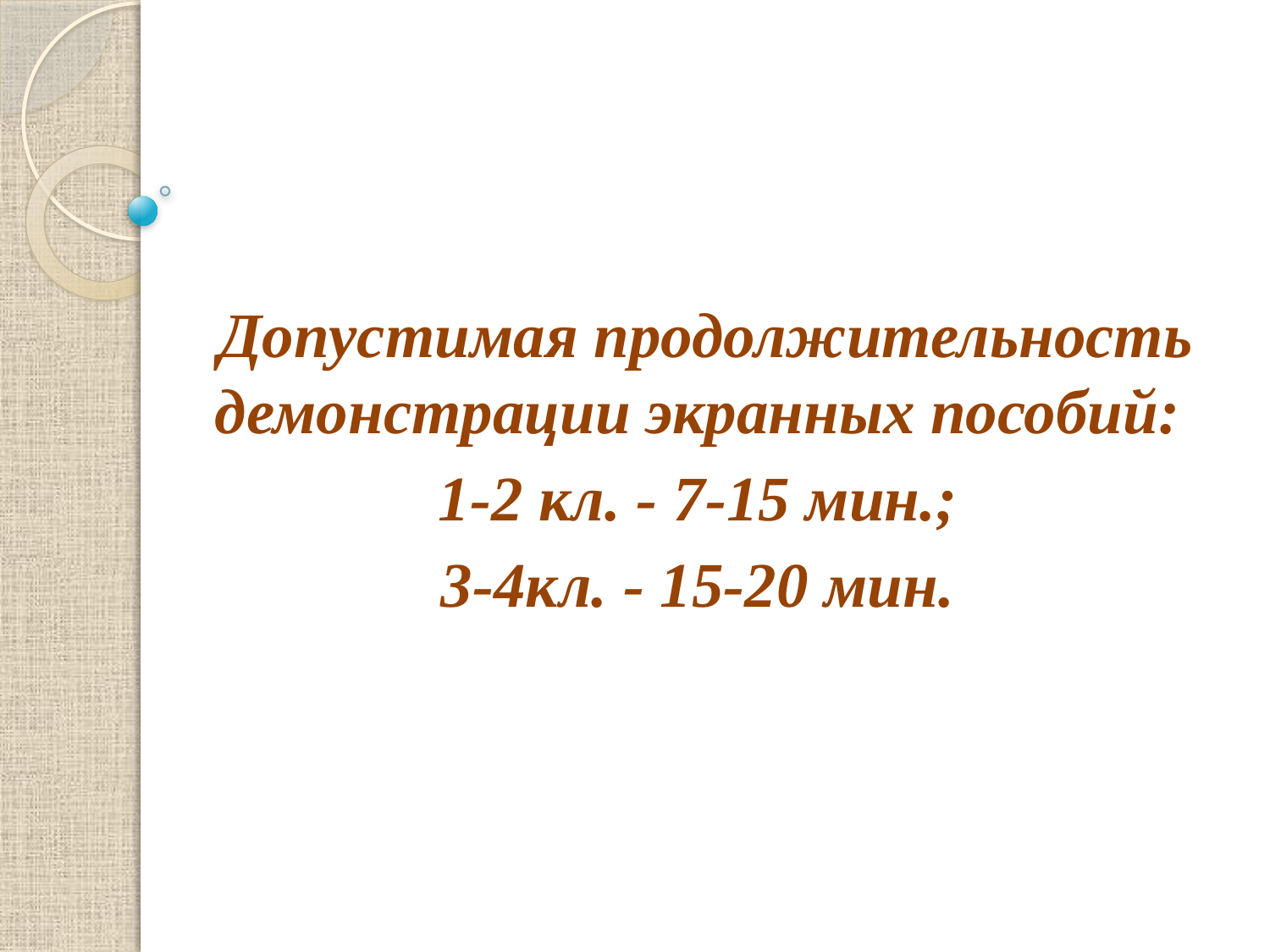

Допустимая продолжительность демонстрации экранных пособий:
1-2 кл. - 7-15 мин.;
3-4кл. - 15-20 мин.